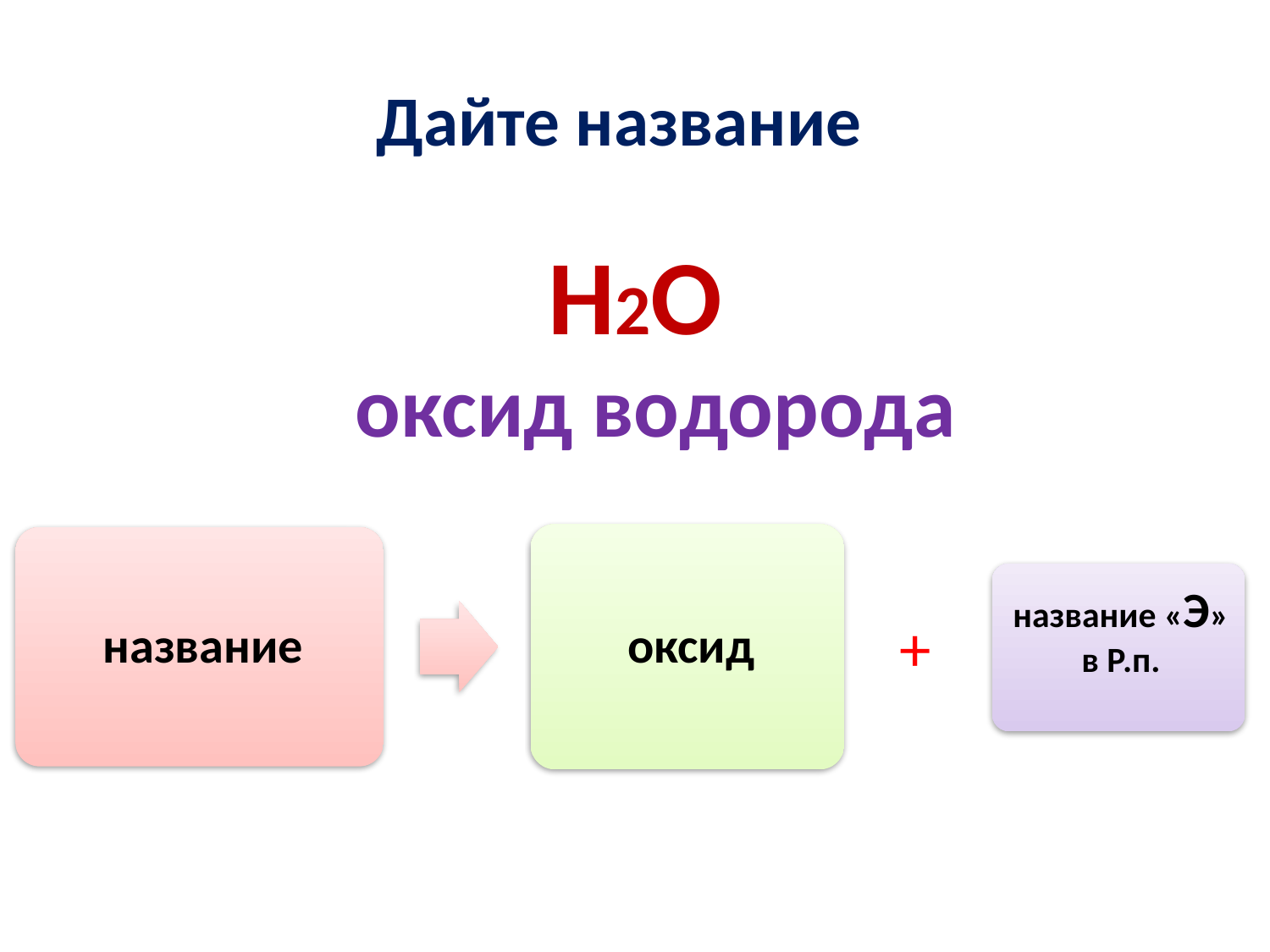

# Дайте название
H2O

оксид водорода
название

оксид

название «Э»
в Р.п.

+